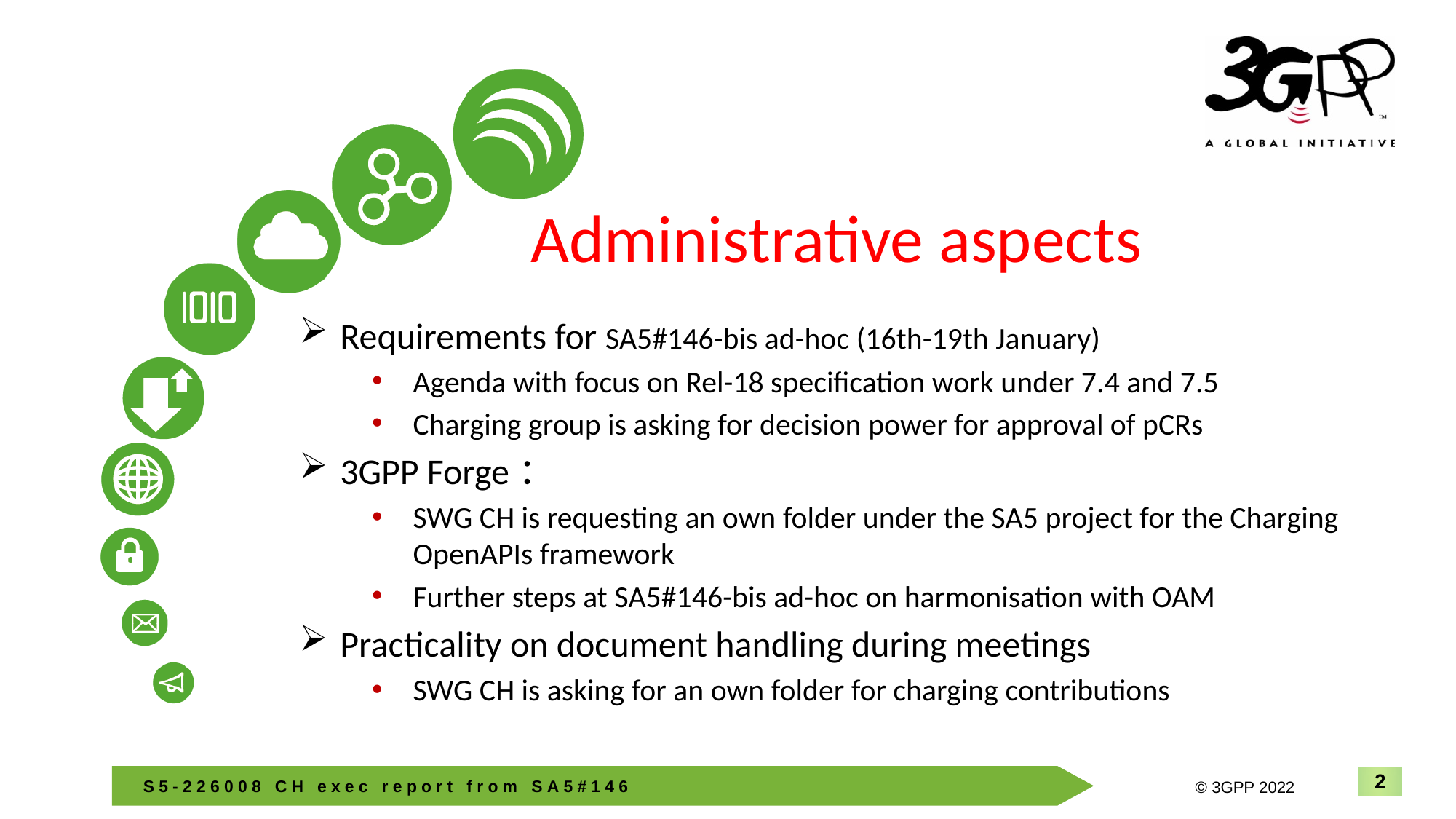

# Administrative aspects
Requirements for SA5#146-bis ad-hoc (16th-19th January)
Agenda with focus on Rel-18 specification work under 7.4 and 7.5
Charging group is asking for decision power for approval of pCRs
3GPP Forge：
SWG CH is requesting an own folder under the SA5 project for the Charging OpenAPIs framework
Further steps at SA5#146-bis ad-hoc on harmonisation with OAM
Practicality on document handling during meetings
SWG CH is asking for an own folder for charging contributions